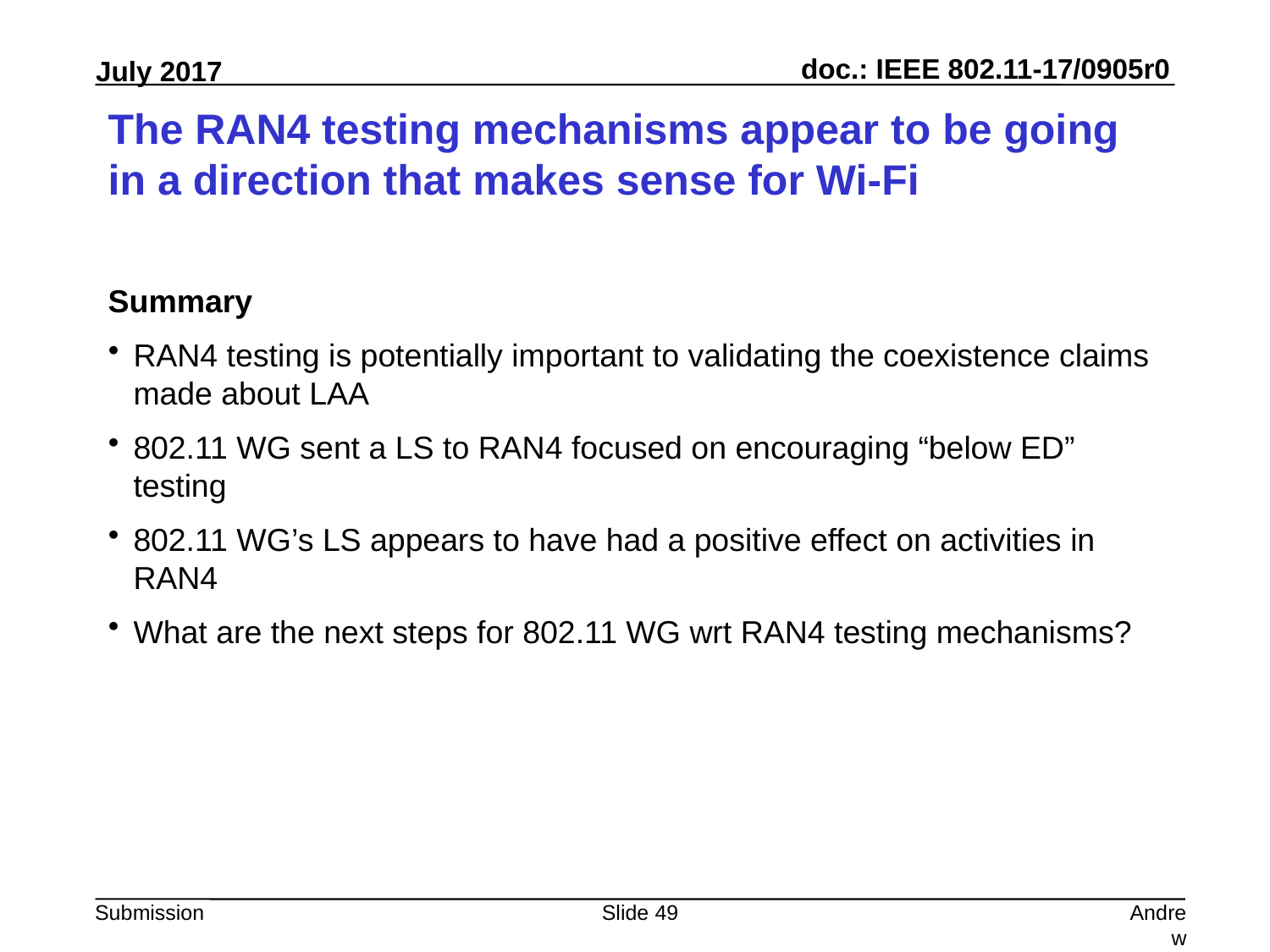

# The RAN4 testing mechanisms appear to be going in a direction that makes sense for Wi-Fi
Summary
RAN4 testing is potentially important to validating the coexistence claims made about LAA
802.11 WG sent a LS to RAN4 focused on encouraging “below ED” testing
802.11 WG’s LS appears to have had a positive effect on activities in RAN4
What are the next steps for 802.11 WG wrt RAN4 testing mechanisms?
Slide 49
Andrew Myles, Cisco